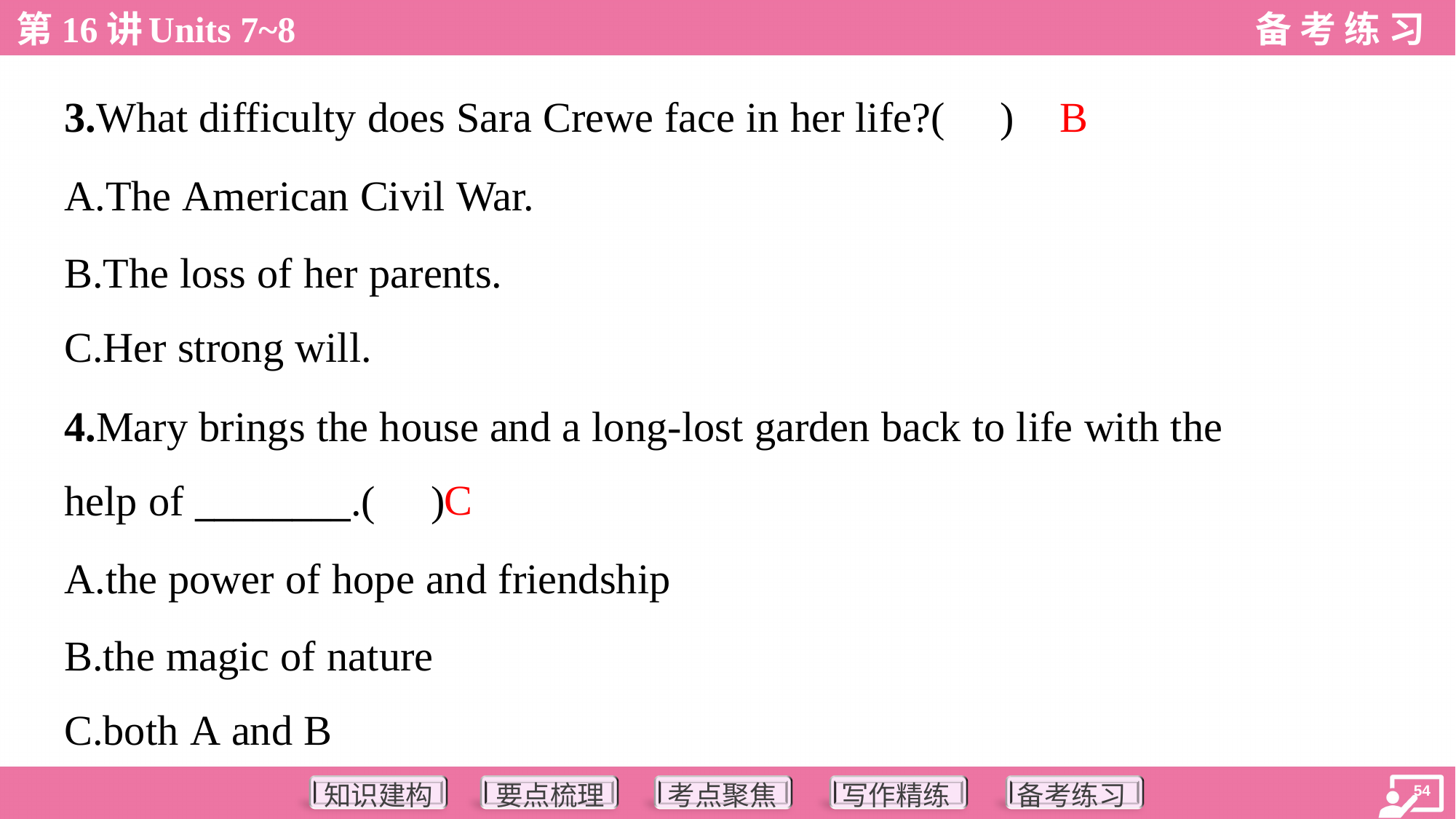

B
3.What difficulty does Sara Crewe face in her life?(     )
A.The American Civil War.
B.The loss of her parents.
C.Her strong will.
4.Mary brings the house and a long-lost garden back to life with the
help of ________.(     )
C
A.the power of hope and friendship
B.the magic of nature
C.both A and B